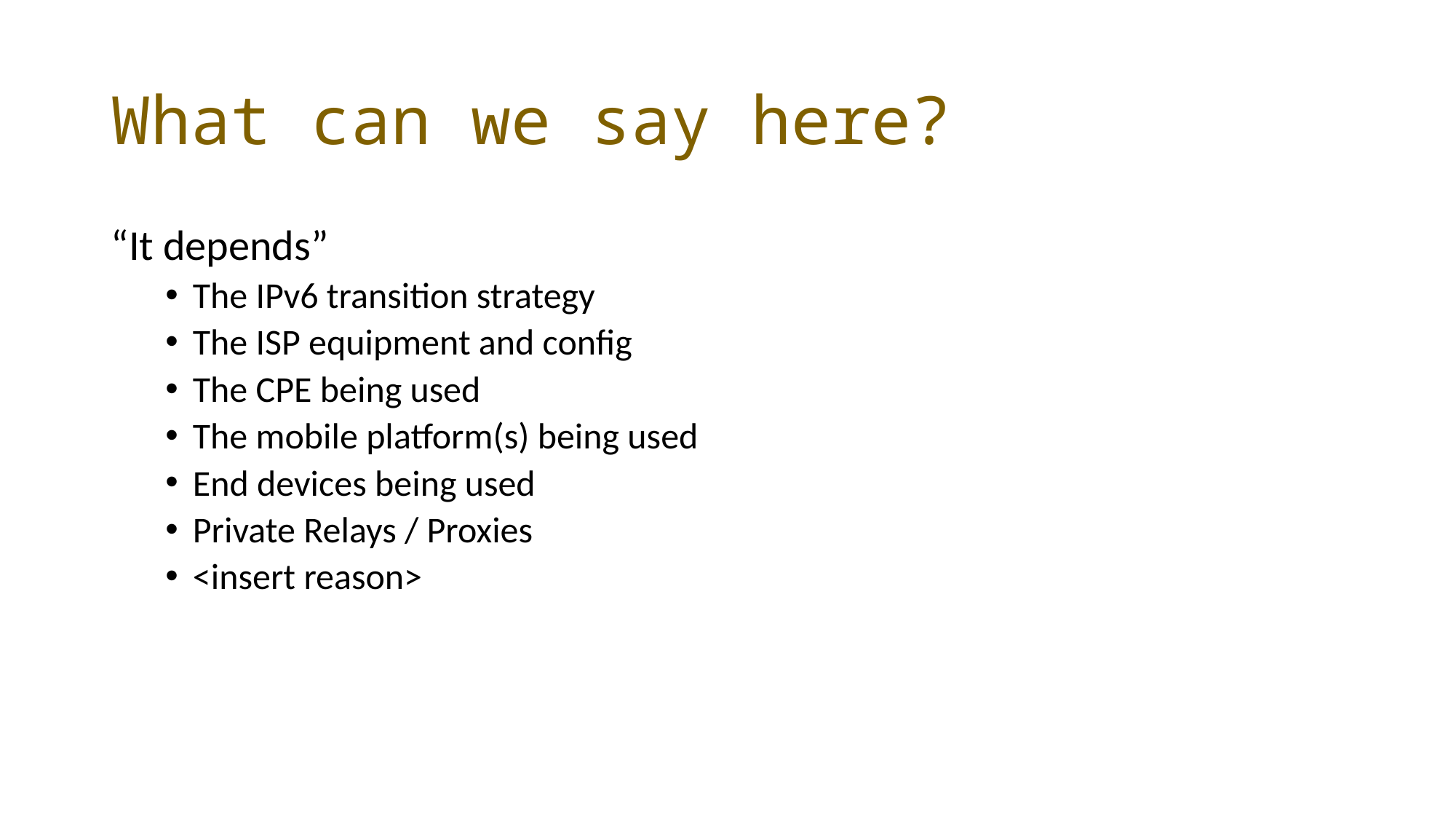

# What can we say here?
“It depends”
The IPv6 transition strategy
The ISP equipment and config
The CPE being used
The mobile platform(s) being used
End devices being used
Private Relays / Proxies
<insert reason>